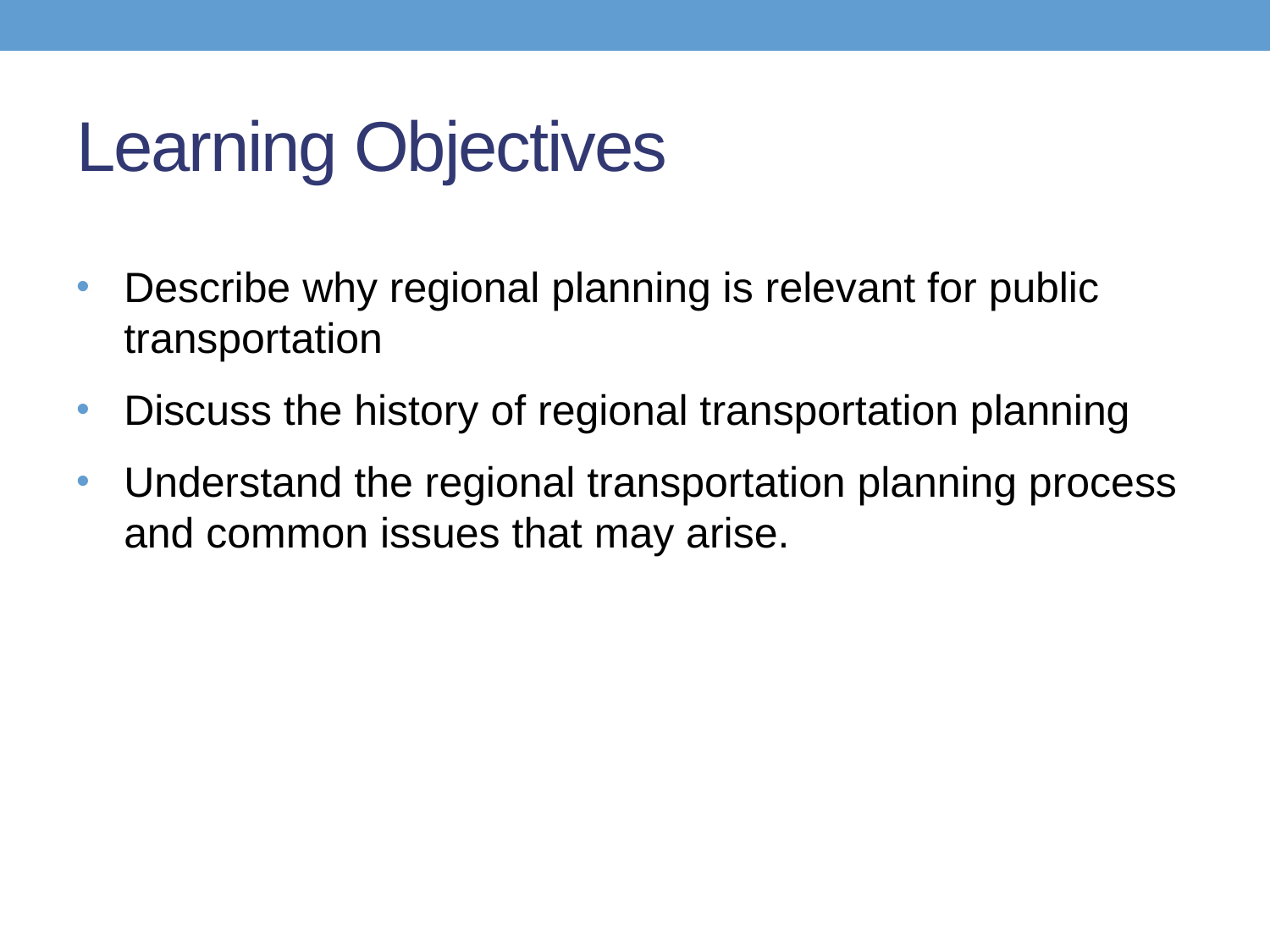

# Learning Objectives
Describe why regional planning is relevant for public transportation
Discuss the history of regional transportation planning
Understand the regional transportation planning process and common issues that may arise.